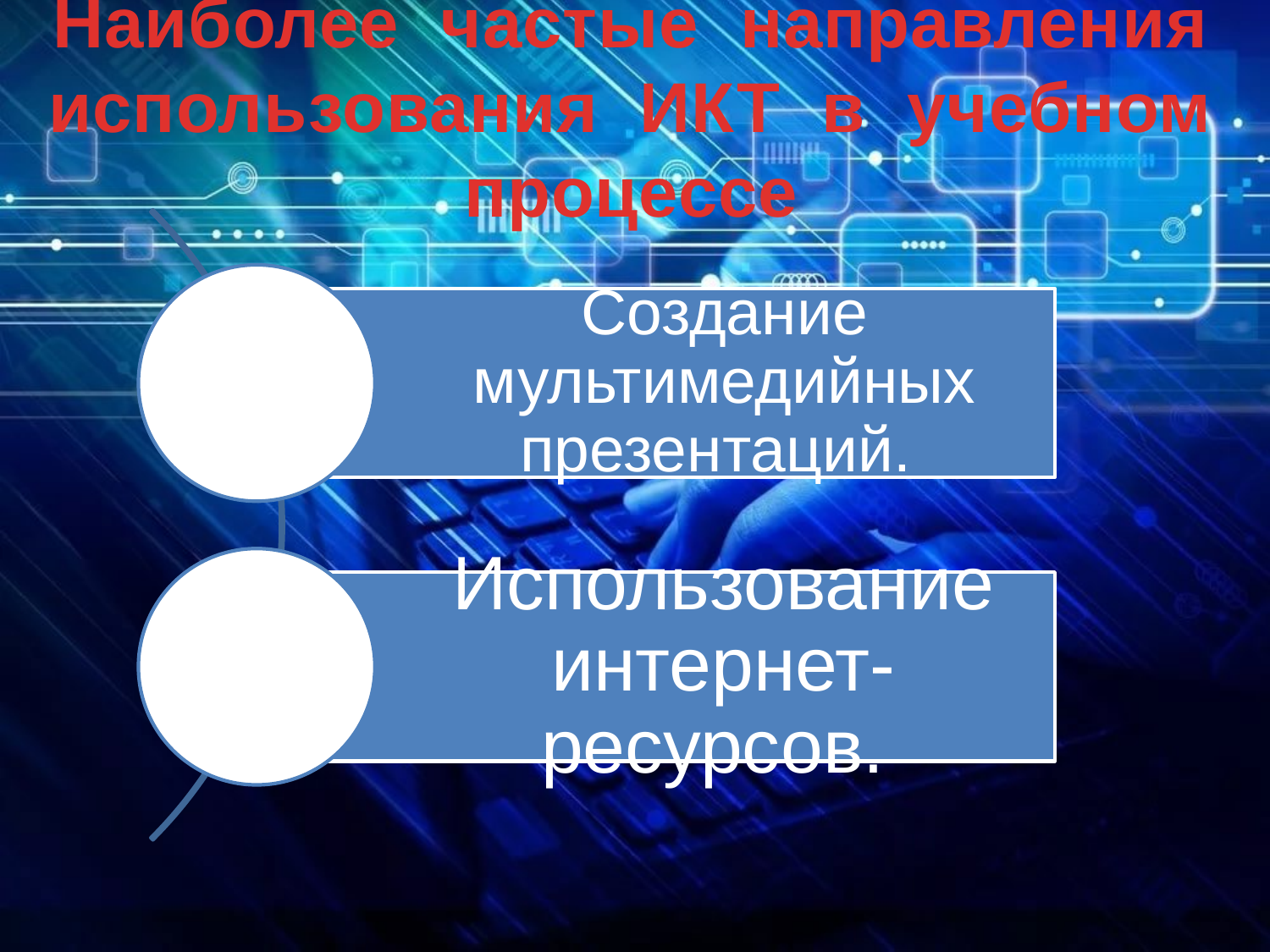

# Наиболее  частые  направления использования  ИКТ  в  учебном процессе
Создание мультимедийных презентаций.
Использование интернет-ресурсов.